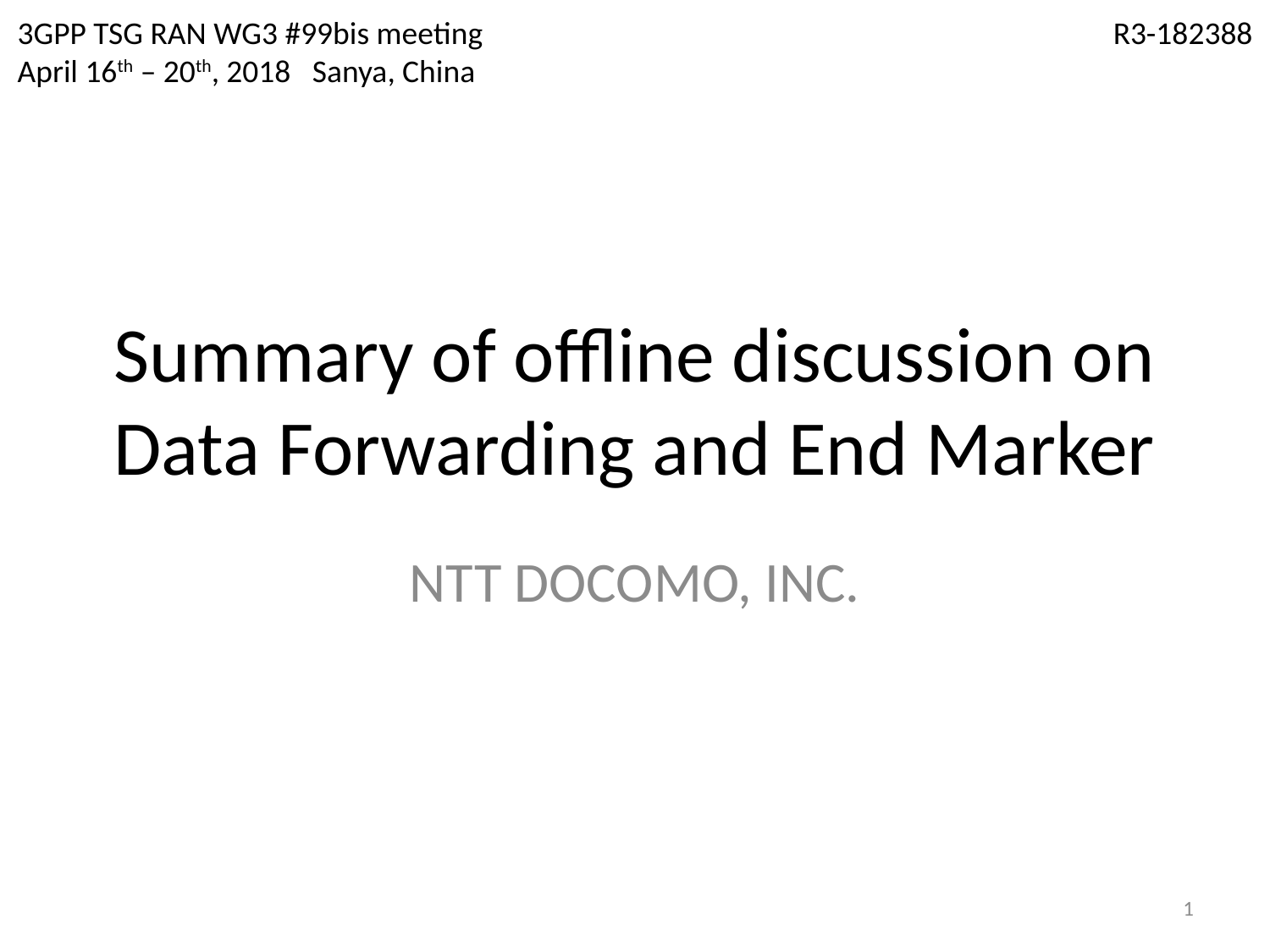

3GPP TSG RAN WG3 #99bis meeting
April 16th – 20th, 2018   Sanya, China
R3-182388
# Summary of offline discussion on Data Forwarding and End Marker
NTT DOCOMO, INC.
1